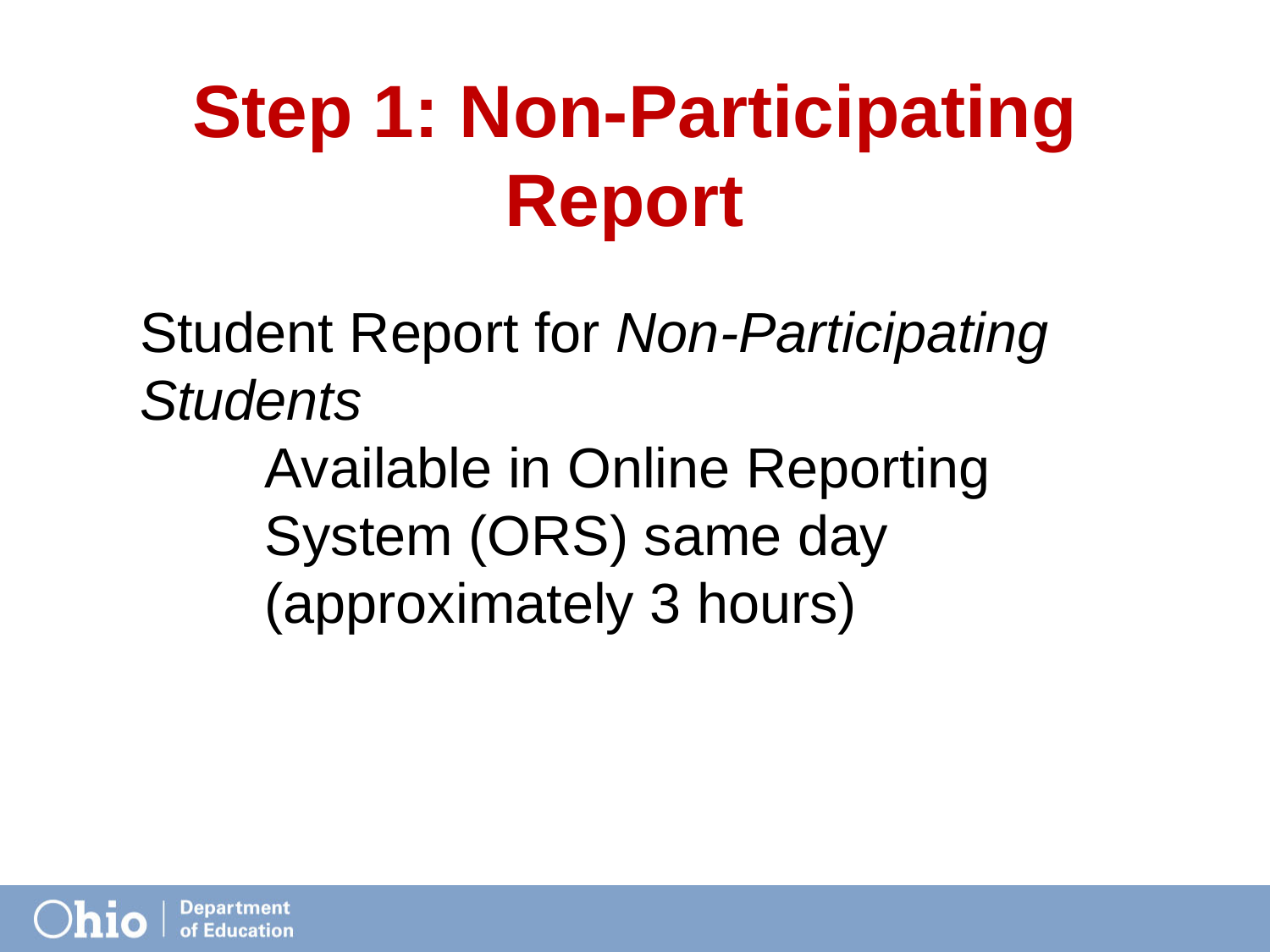

# Step 1: Non-Participating Report
Student Report for Non-Participating Students
Available in Online Reporting System (ORS) same day (approximately 3 hours)